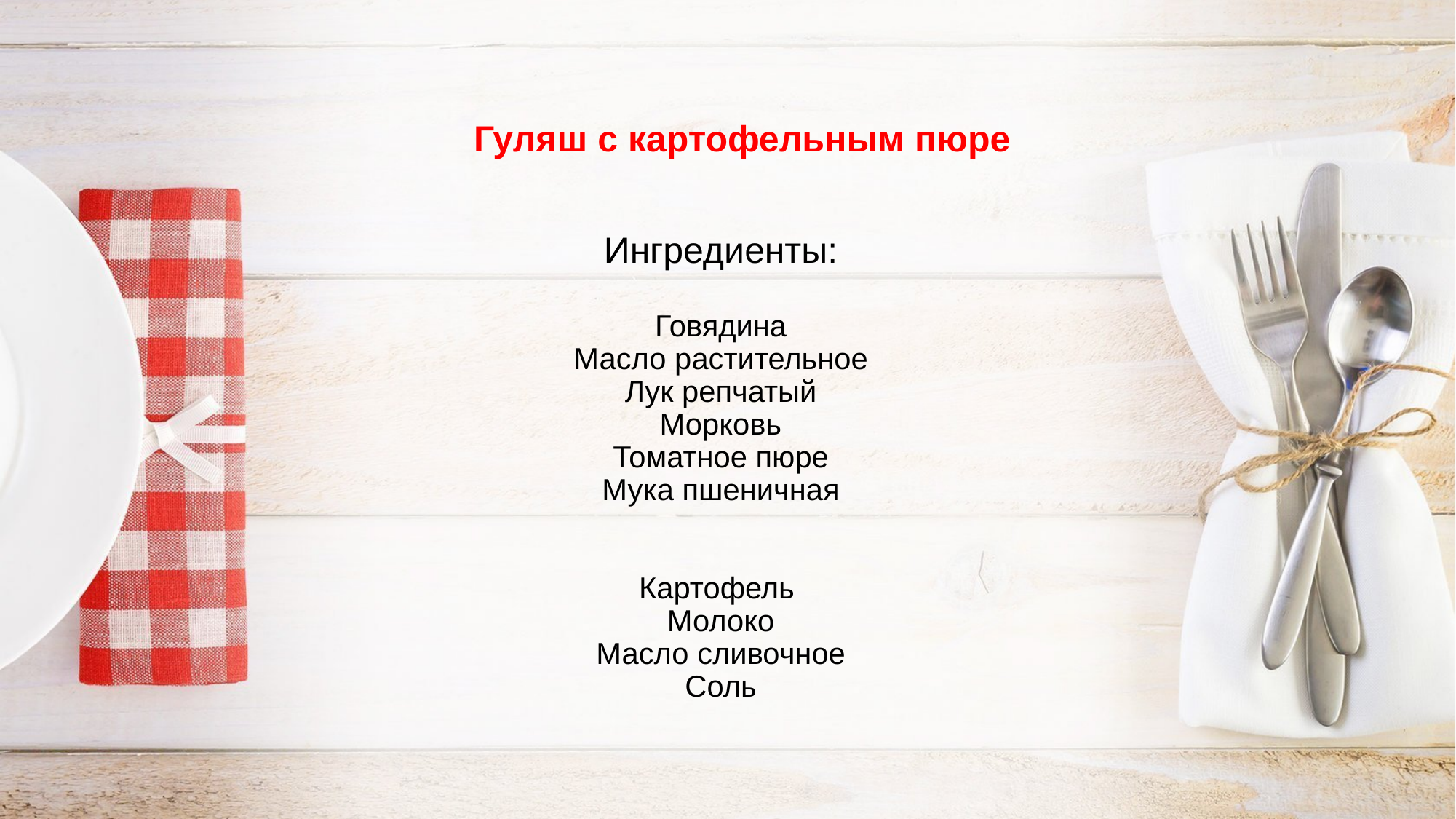

# Ингредиенты: Говядина Масло растительное Лук репчатый Морковь Томатное пюре Мука пшеничная Картофель Молоко Масло сливочное Соль
Гуляш с картофельным пюре